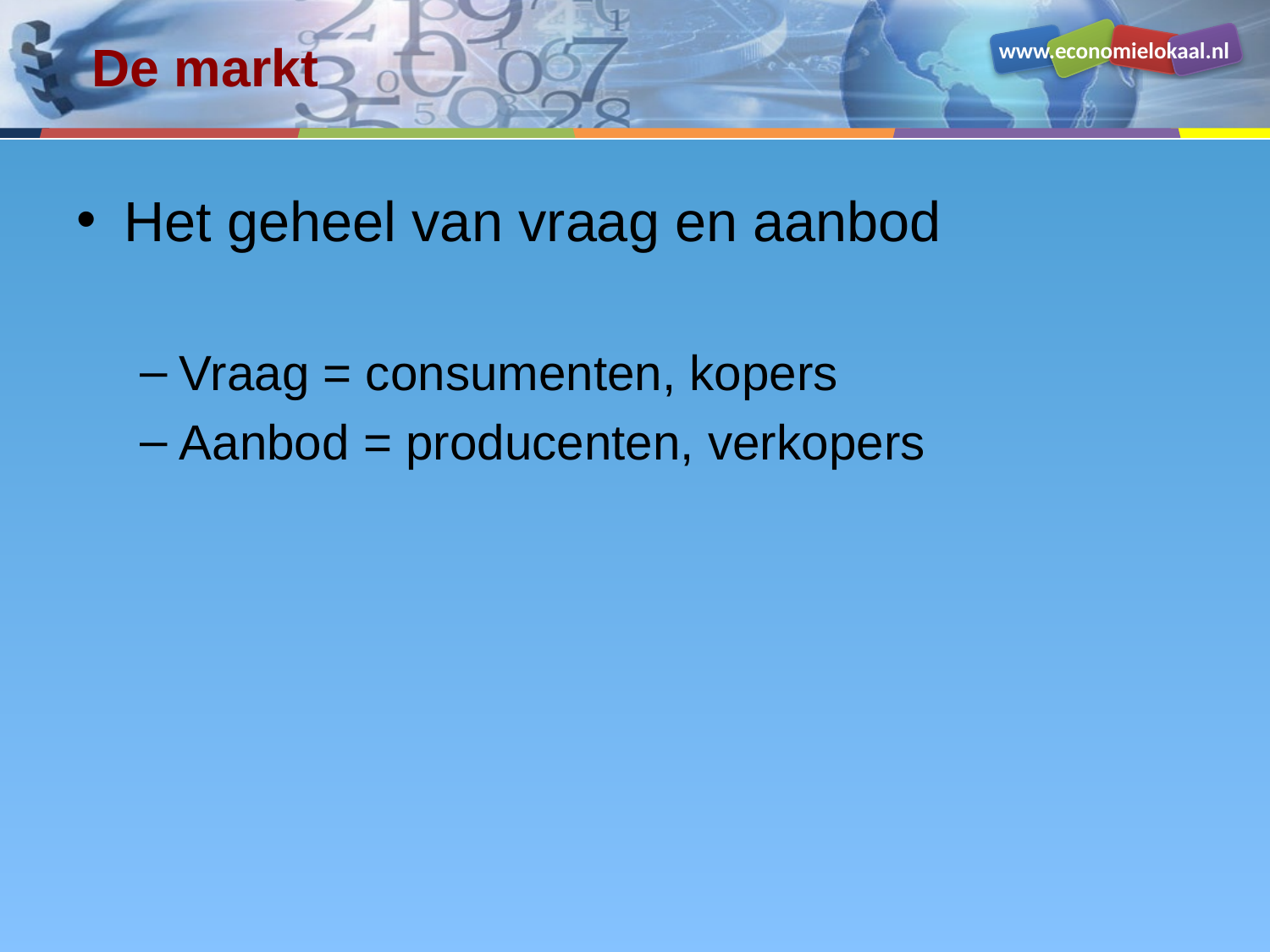

# De markt
Het geheel van vraag en aanbod

Vraag = consumenten, kopers
Aanbod = producenten, verkopers